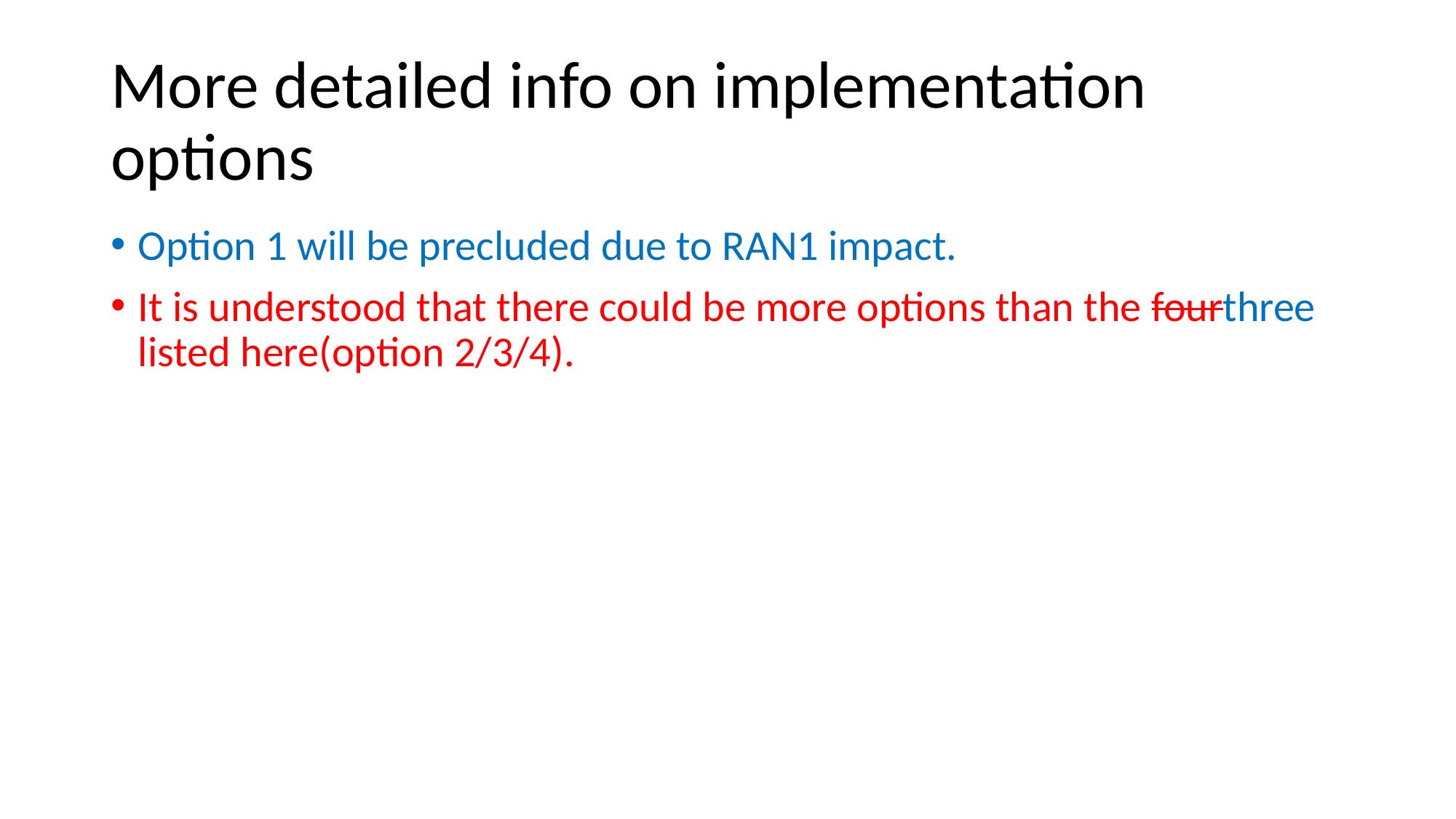

# More detailed info on implementation options
Option 1 will be precluded due to RAN1 impact.
It is understood that there could be more options than the fourthree listed here(option 2/3/4).